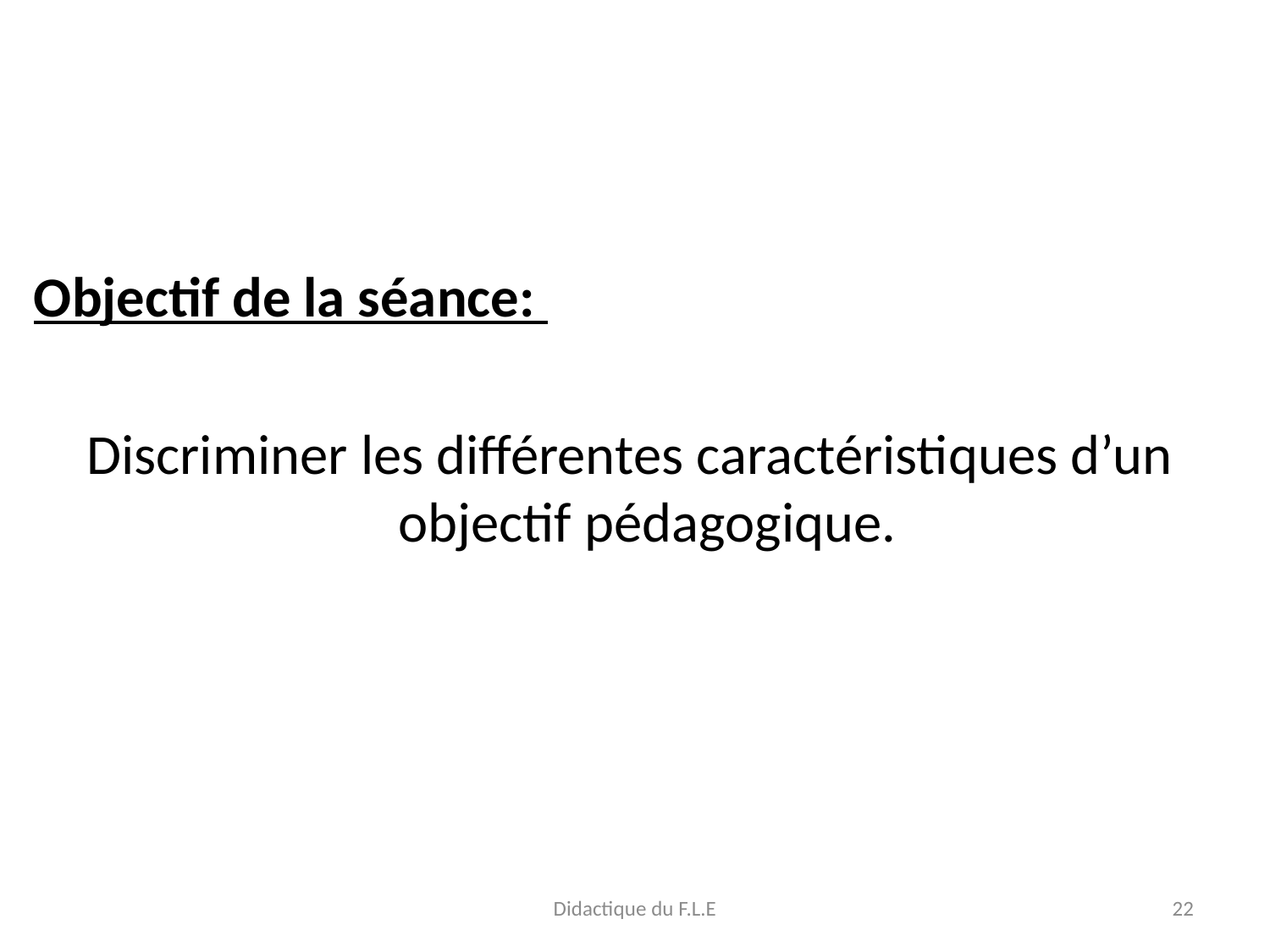

Objectif de la séance:

Discriminer les différentes caractéristiques d’un objectif pédagogique.
Didactique du F.L.E
22